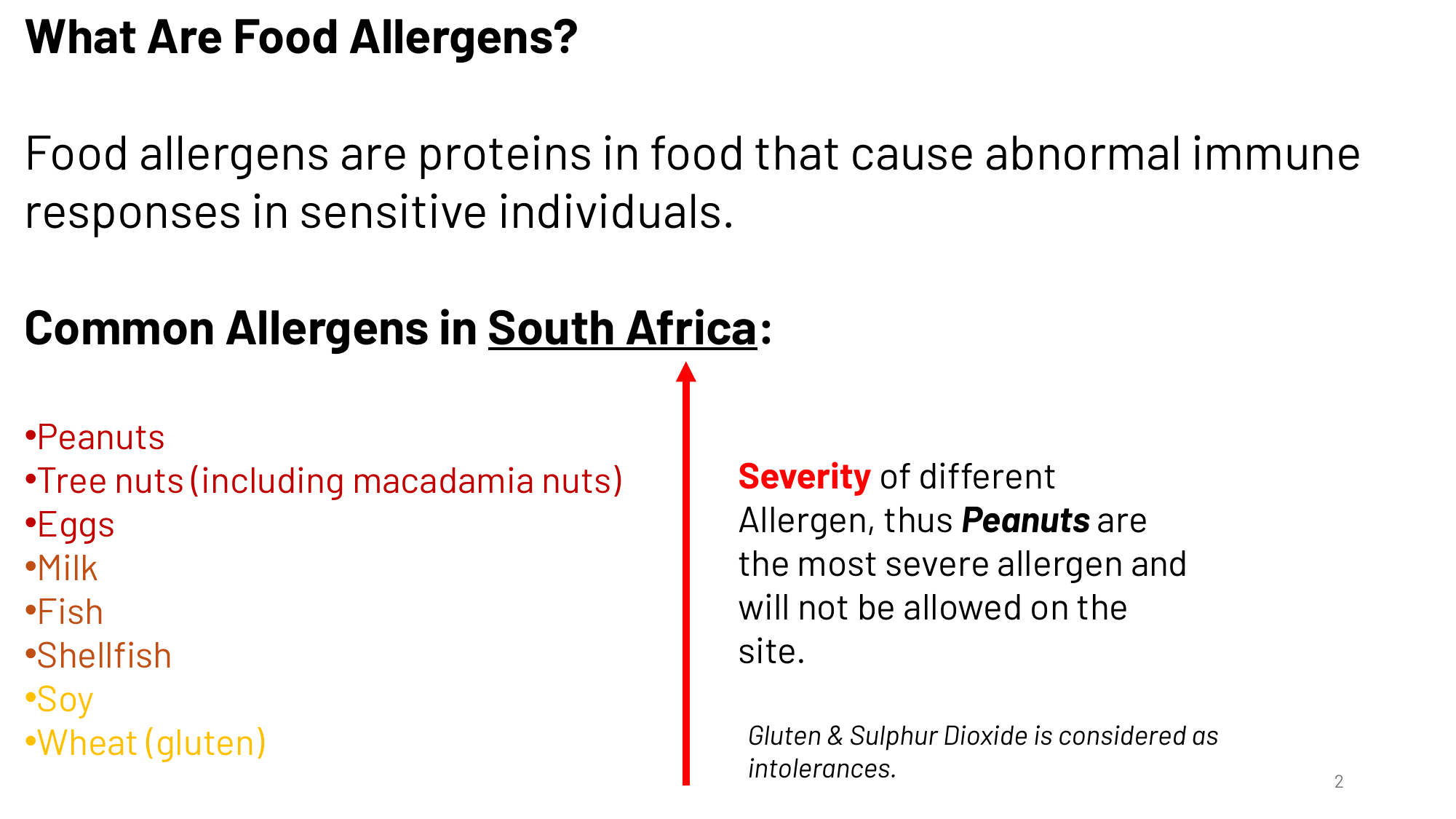

What Are Food Allergens?
Food allergens are proteins in food that cause abnormal immune responses in sensitive individuals.

Common Allergens in South Africa:

Peanuts
Tree nuts (including macadamia nuts)
Eggs
Milk
Fish
Shellfish
Soy
Wheat (gluten)
Severity of different Allergen, thus Peanuts are the most severe allergen and will not be allowed on the site.
Gluten & Sulphur Dioxide is considered as intolerances.
2